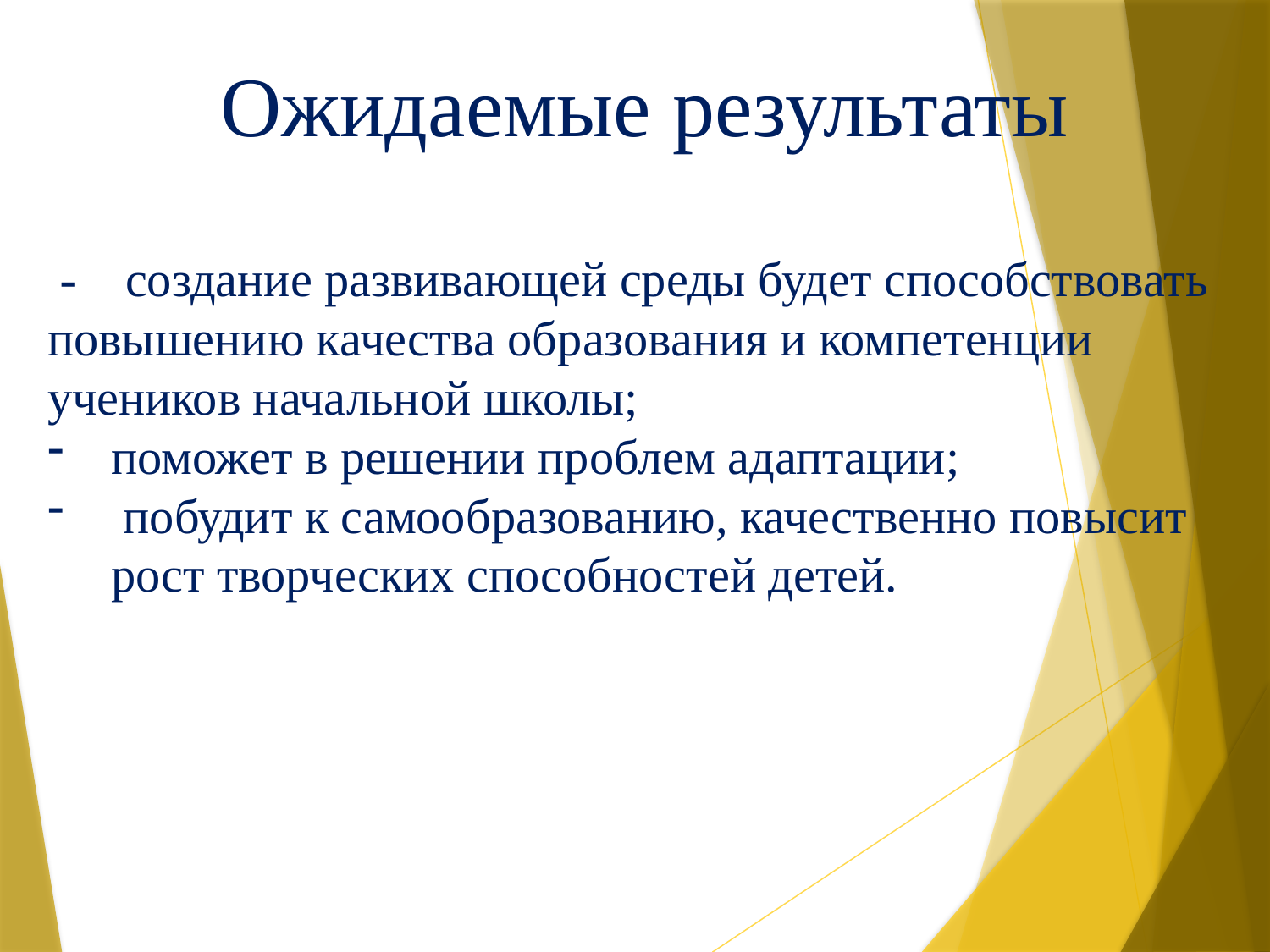

Ожидаемые результаты

 -    создание развивающей среды будет способствовать повышению качества образования и компетенции учеников начальной школы;
поможет в решении проблем адаптации;
 побудит к самообразованию, качественно повысит рост творческих способностей детей.